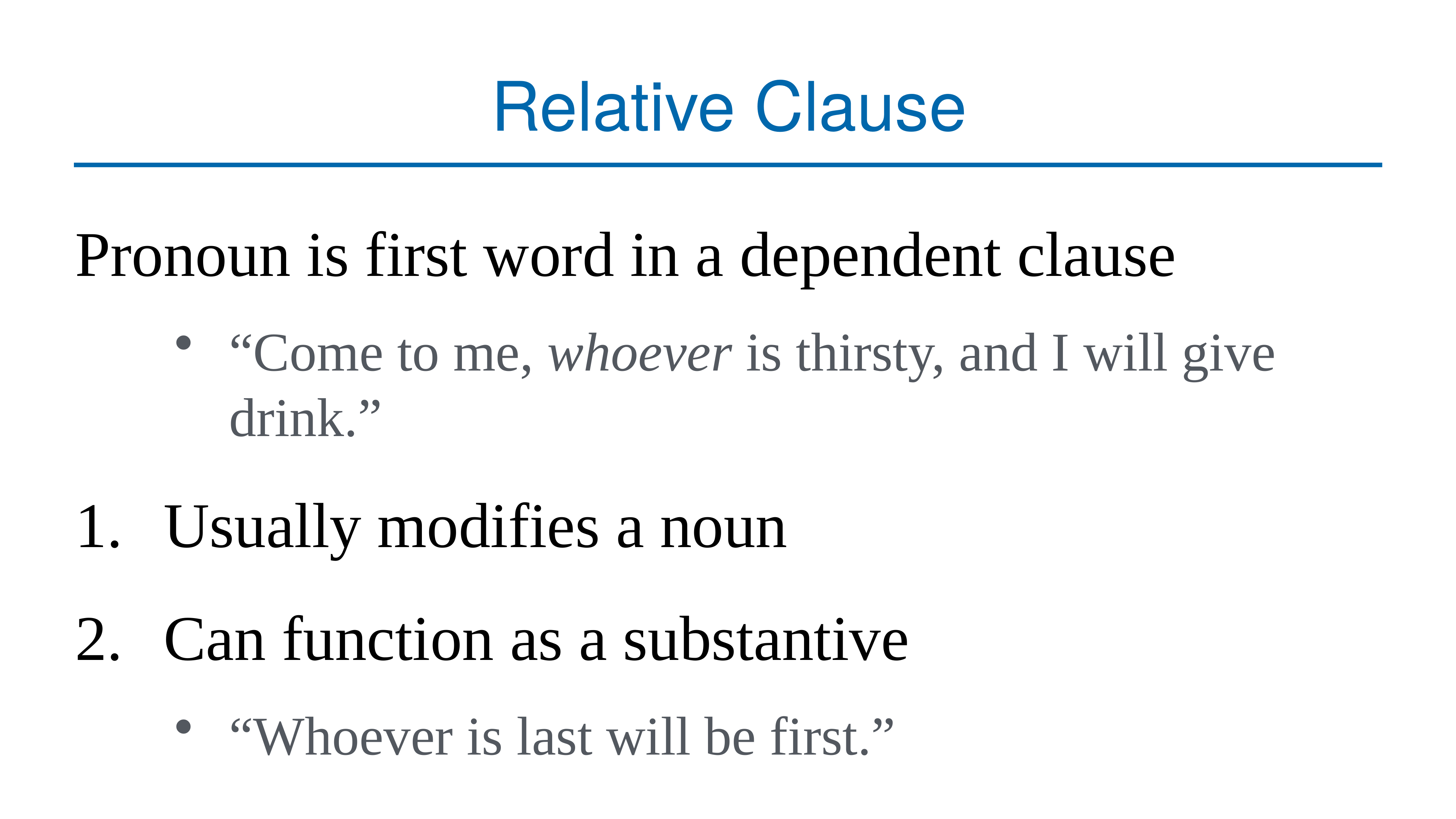

# Relative Clause
Pronoun is first word in a dependent clause
“Come to me, whoever is thirsty, and I will give drink.”
Usually modifies a noun
Can function as a substantive
“Whoever is last will be first.”